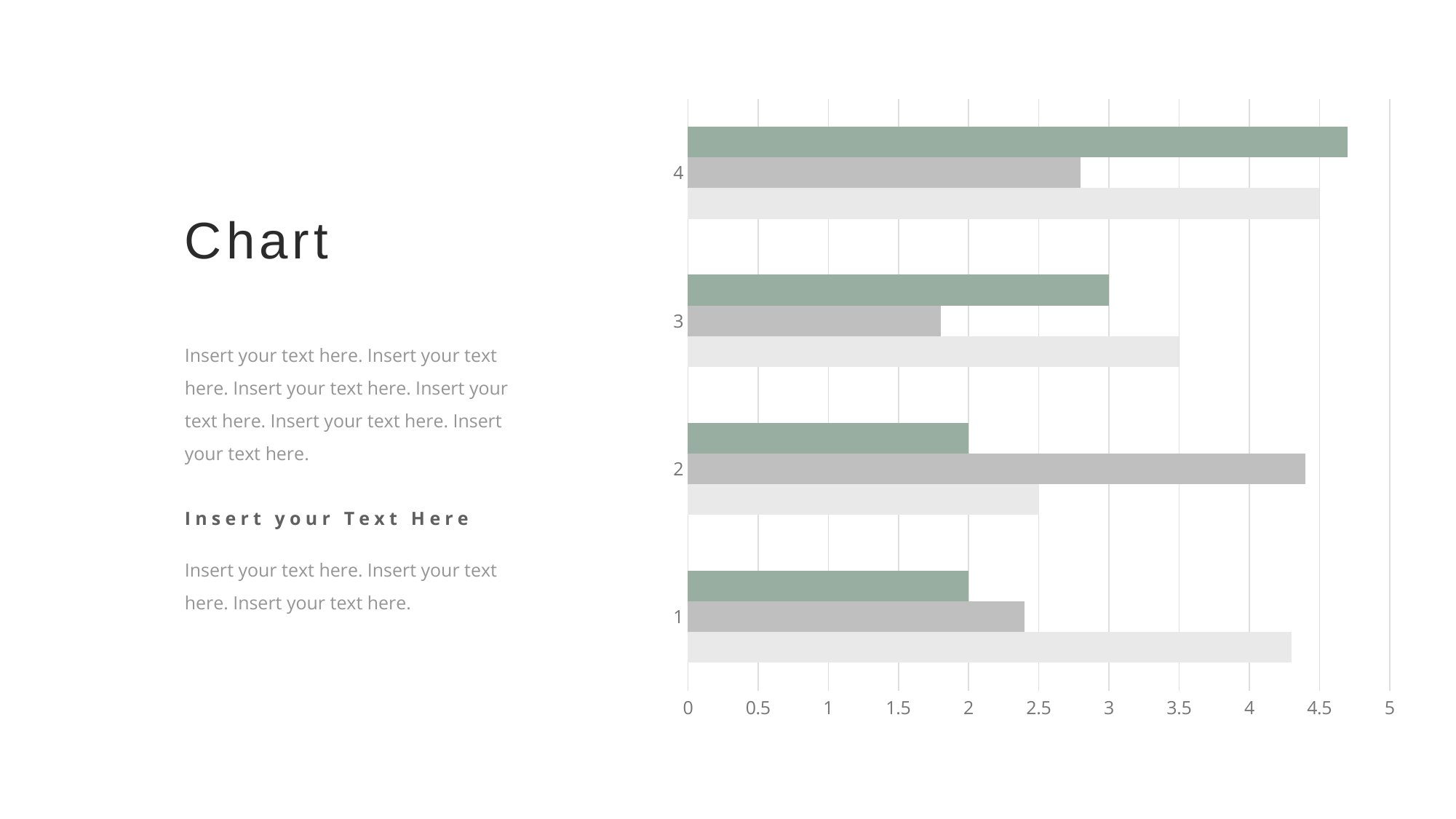

### Chart

| Category |  |  |  |
|---|---|---|---|
Chart
Insert your text here. Insert your text here. Insert your text here. Insert your text here. Insert your text here. Insert your text here.
Insert your Text Here
Insert your text here. Insert your text here. Insert your text here.